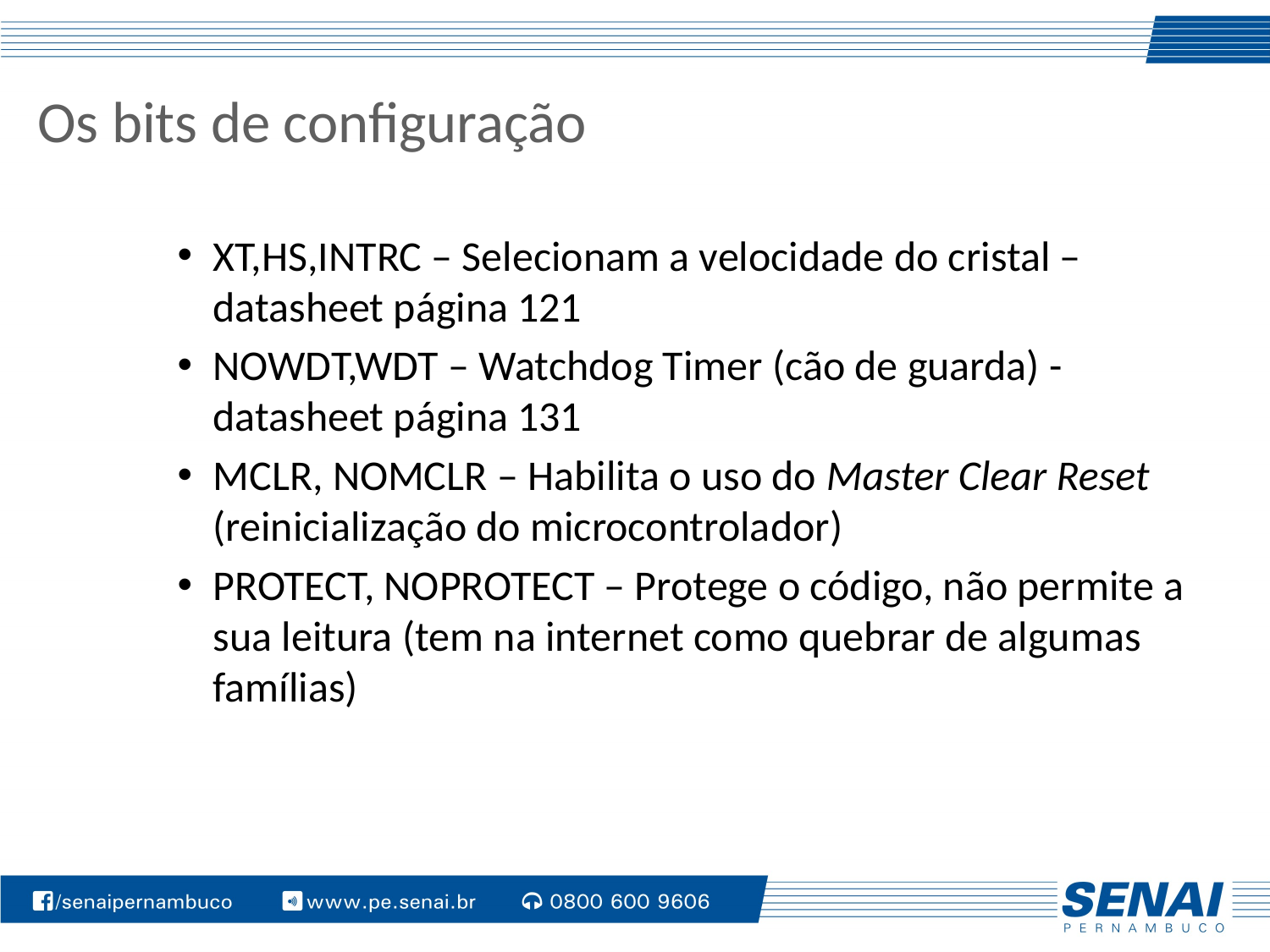

# Os bits de configuração
XT,HS,INTRC – Selecionam a velocidade do cristal – datasheet página 121
NOWDT,WDT – Watchdog Timer (cão de guarda) - datasheet página 131
MCLR, NOMCLR – Habilita o uso do Master Clear Reset (reinicialização do microcontrolador)
PROTECT, NOPROTECT – Protege o código, não permite a sua leitura (tem na internet como quebrar de algumas famílias)